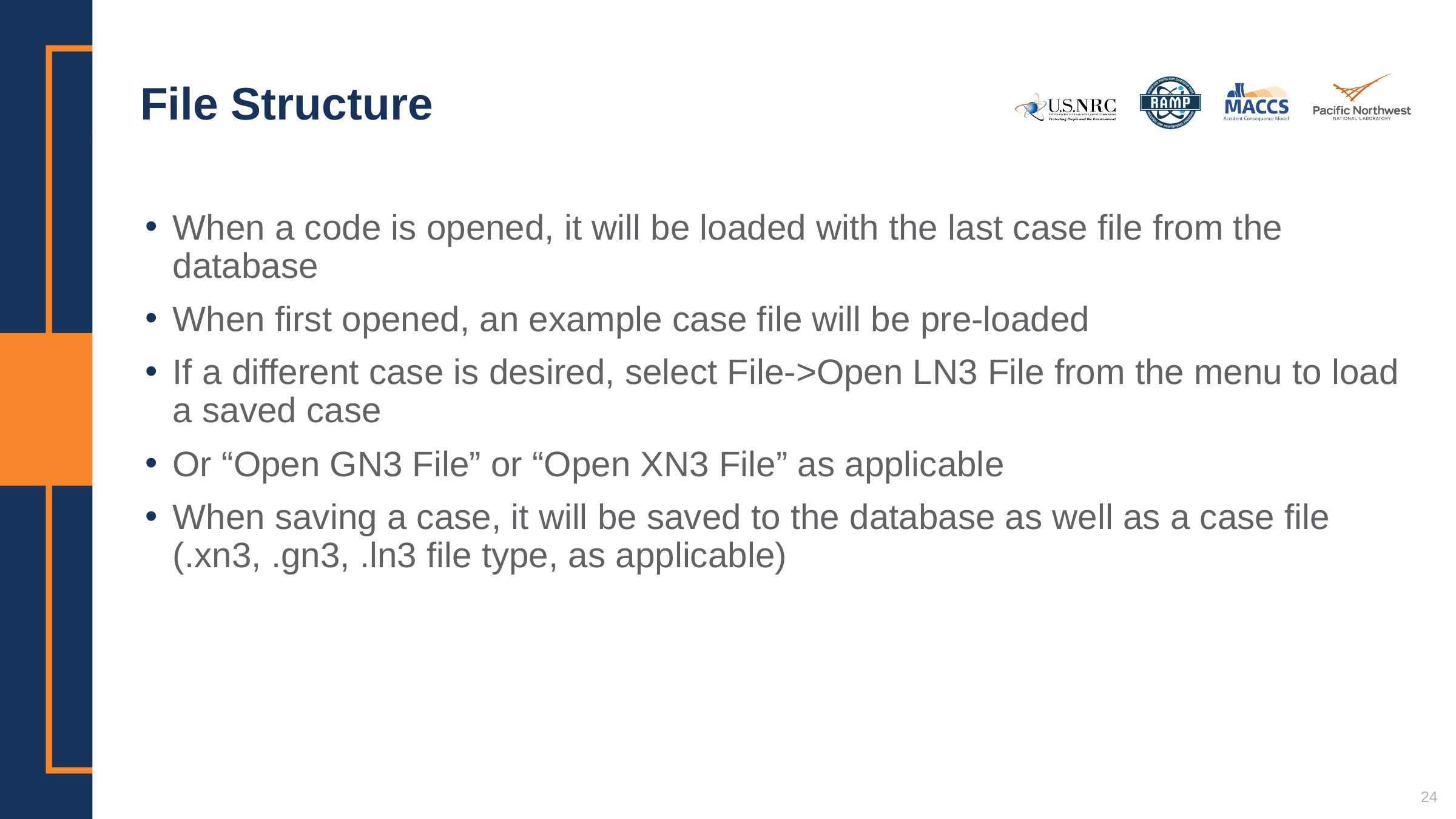

# File Structure
When a code is opened, it will be loaded with the last case file from the database
When first opened, an example case file will be pre-loaded
If a different case is desired, select File->Open LN3 File from the menu to load a saved case
Or “Open GN3 File” or “Open XN3 File” as applicable
When saving a case, it will be saved to the database as well as a case file (.xn3, .gn3, .ln3 file type, as applicable)

24